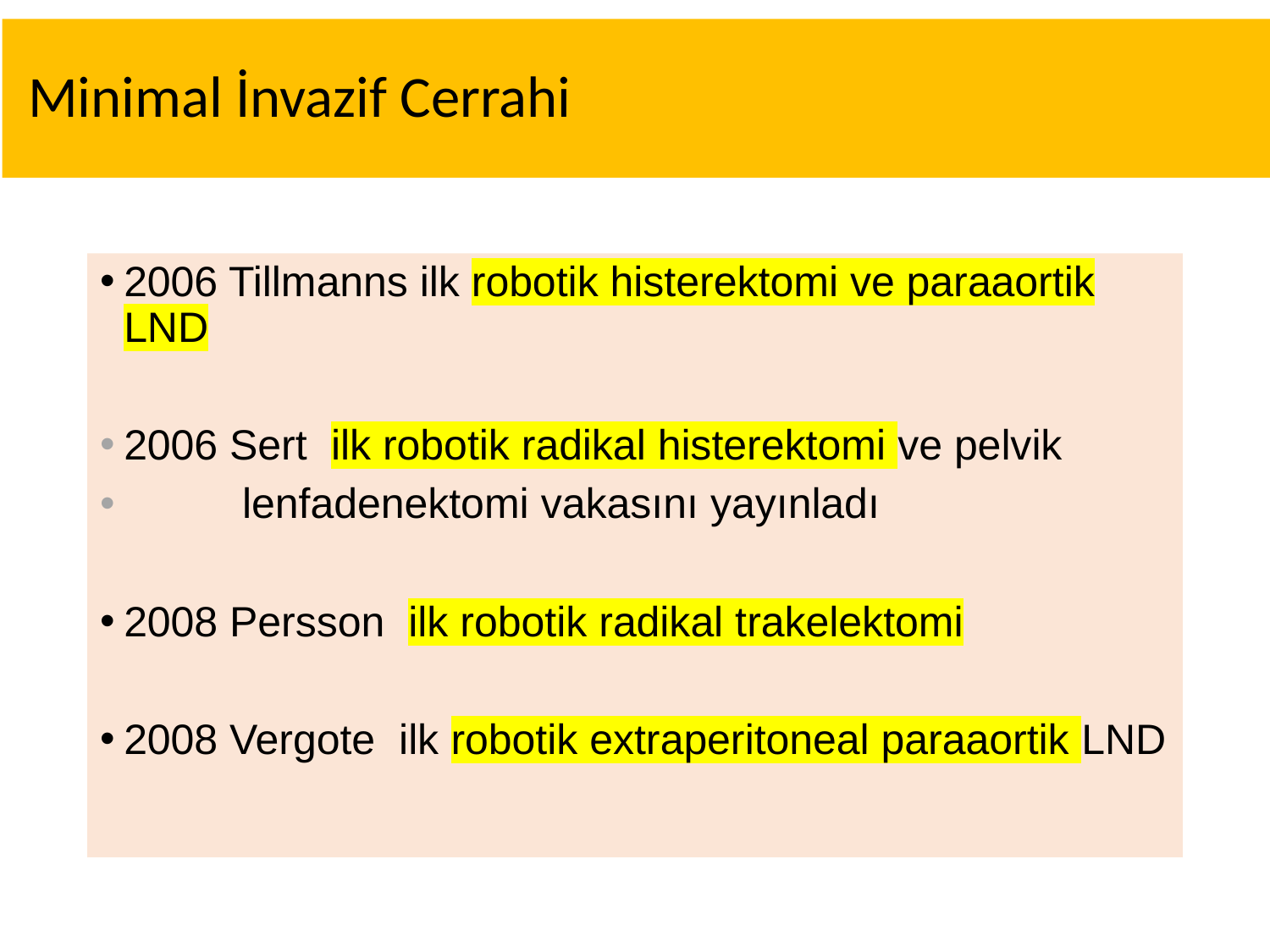

# Minimal İnvazif Cerrahi
2006 Tillmanns ilk robotik histerektomi ve paraaortik LND

2006 Sert  ilk robotik radikal histerektomi ve pelvik
          lenfadenektomi vakasını yayınladı

2008 Persson  ilk robotik radikal trakelektomi

2008 Vergote  ilk robotik extraperitoneal paraaortik LND